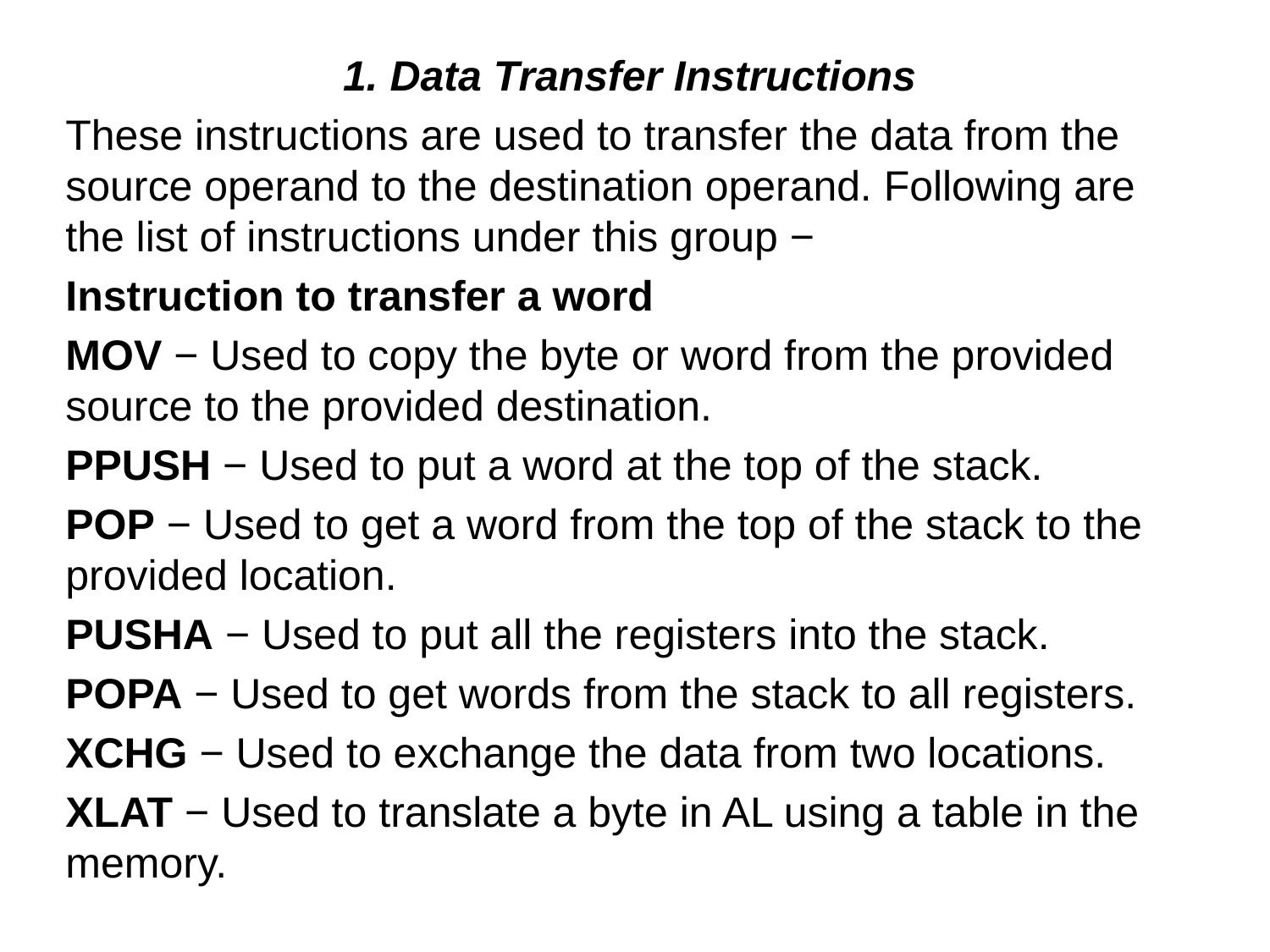

1. Data Transfer Instructions
These instructions are used to transfer the data from the source operand to the destination operand. Following are the list of instructions under this group −
Instruction to transfer a word
MOV − Used to copy the byte or word from the provided source to the provided destination.
PPUSH − Used to put a word at the top of the stack.
POP − Used to get a word from the top of the stack to the provided location.
PUSHA − Used to put all the registers into the stack.
POPA − Used to get words from the stack to all registers.
XCHG − Used to exchange the data from two locations.
XLAT − Used to translate a byte in AL using a table in the memory.